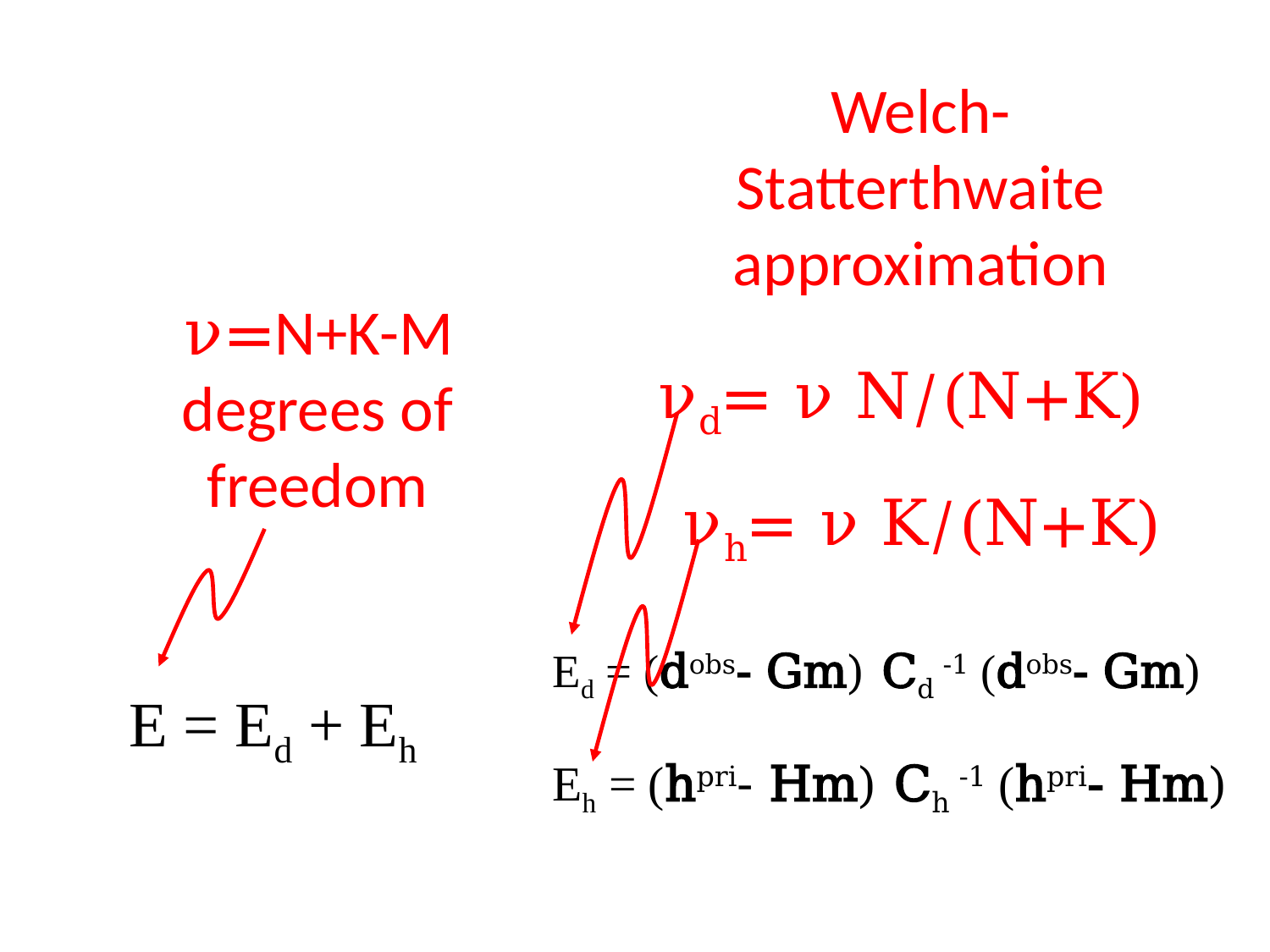

Welch-Statterthwaite
approximation
ν=N+K-M degrees of freedom
νd= ν N/(N+K)

νh= ν K/(N+K)

Ed = (dobs- Gm) Cd -1 (dobs- Gm)

E = Ed + Eh

Eh = (hpri- Hm) Ch -1 (hpri- Hm)